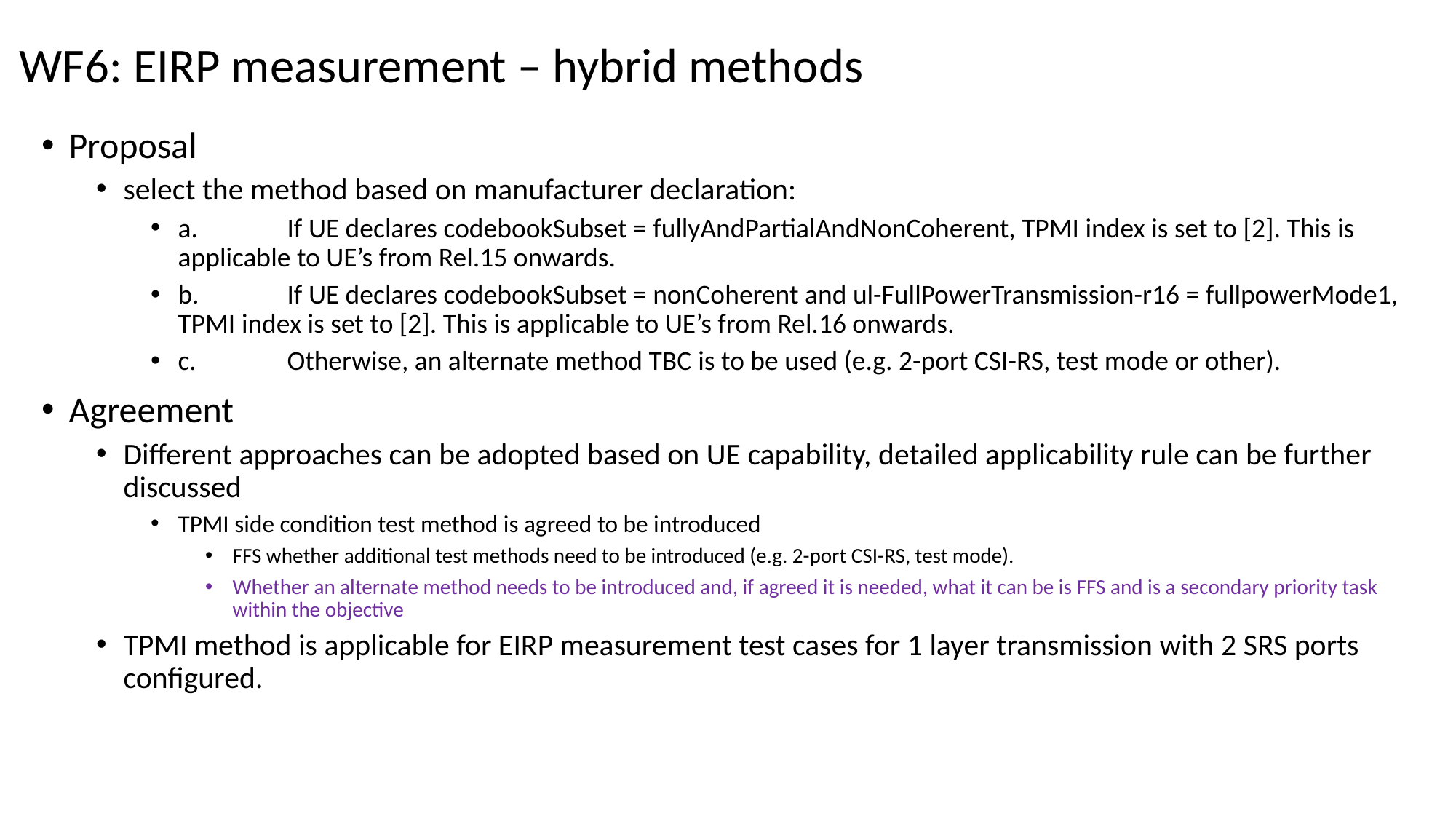

# WF6: EIRP measurement – hybrid methods
Proposal
select the method based on manufacturer declaration:
a.	If UE declares codebookSubset = fullyAndPartialAndNonCoherent, TPMI index is set to [2]. This is applicable to UE’s from Rel.15 onwards.
b.	If UE declares codebookSubset = nonCoherent and ul-FullPowerTransmission-r16 = fullpowerMode1, TPMI index is set to [2]. This is applicable to UE’s from Rel.16 onwards.
c.	Otherwise, an alternate method TBC is to be used (e.g. 2-port CSI-RS, test mode or other).
Agreement
Different approaches can be adopted based on UE capability, detailed applicability rule can be further discussed
TPMI side condition test method is agreed to be introduced
FFS whether additional test methods need to be introduced (e.g. 2-port CSI-RS, test mode).
Whether an alternate method needs to be introduced and, if agreed it is needed, what it can be is FFS and is a secondary priority task within the objective
TPMI method is applicable for EIRP measurement test cases for 1 layer transmission with 2 SRS ports configured.